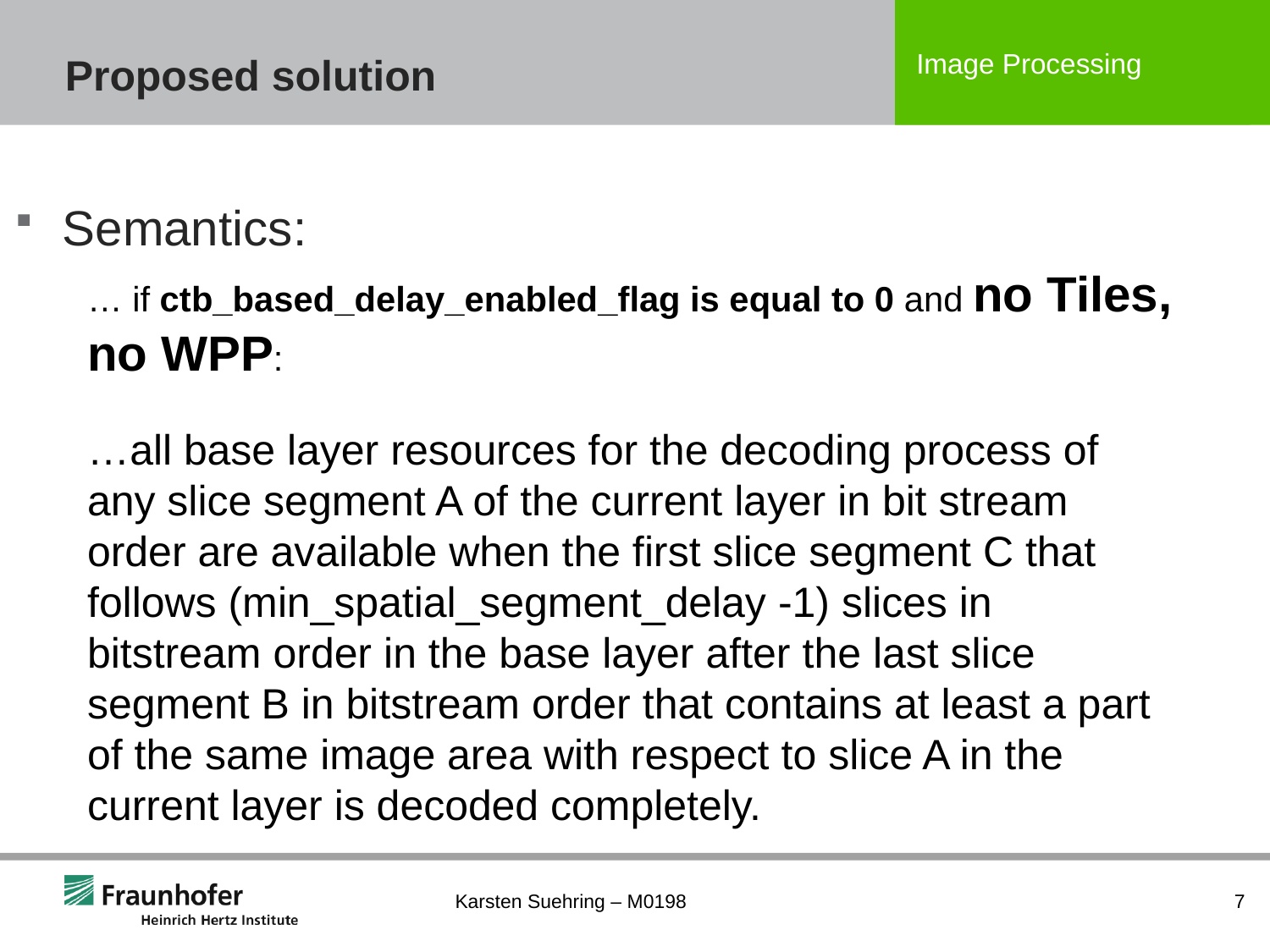

# Proposed solution
Semantics:
… if ctb_based_delay_enabled_flag is equal to 0 and no Tiles, no WPP:

…all base layer resources for the decoding process of any slice segment A of the current layer in bit stream order are available when the first slice segment C that follows (min_spatial_segment_delay -1) slices in bitstream order in the base layer after the last slice segment B in bitstream order that contains at least a part of the same image area with respect to slice A in the current layer is decoded completely.
Karsten Suehring – M0198
7